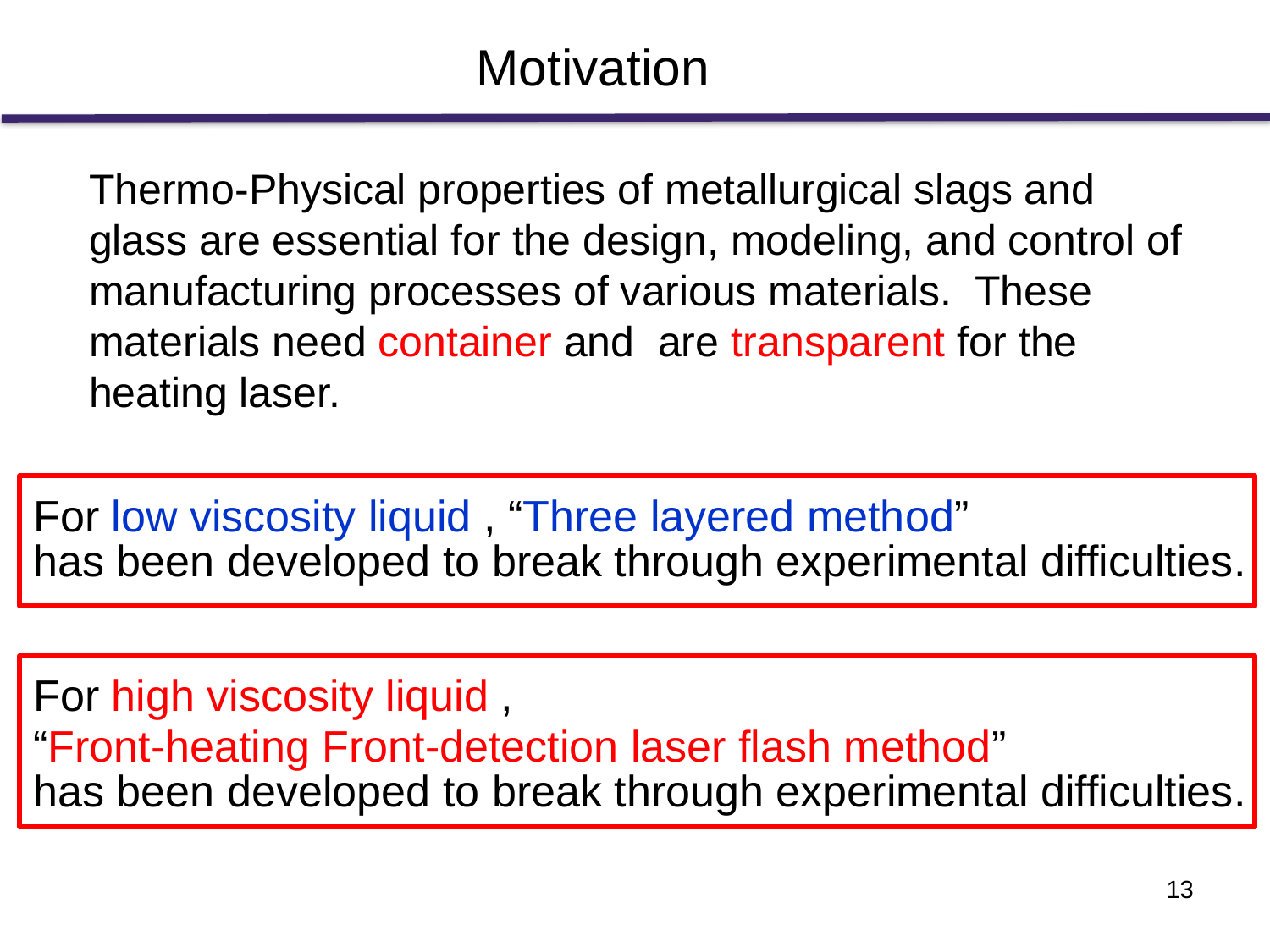

Motivation
Thermo-Physical properties of metallurgical slags and glass are essential for the design, modeling, and control of manufacturing processes of various materials.  These materials need container and  are transparent for the heating laser.
For low viscosity liquid , “Three layered method”
has been developed to break through experimental difficulties.
For high viscosity liquid ,
“Front-heating Front-detection laser flash method”
has been developed to break through experimental difficulties.
13